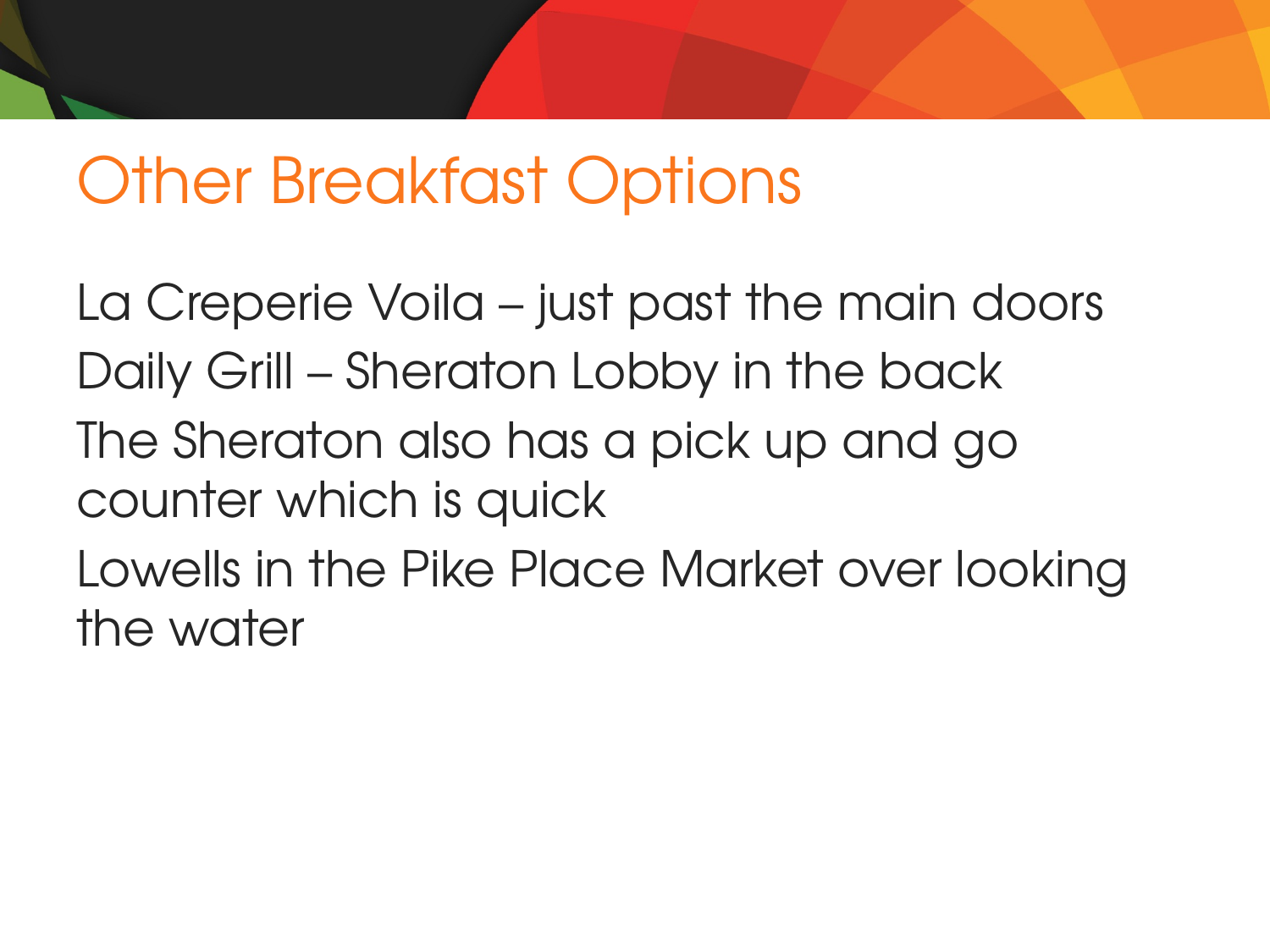

# Other Breakfast Options
La Creperie Voila – just past the main doors
Daily Grill – Sheraton Lobby in the back
The Sheraton also has a pick up and go counter which is quick
Lowells in the Pike Place Market over looking the water